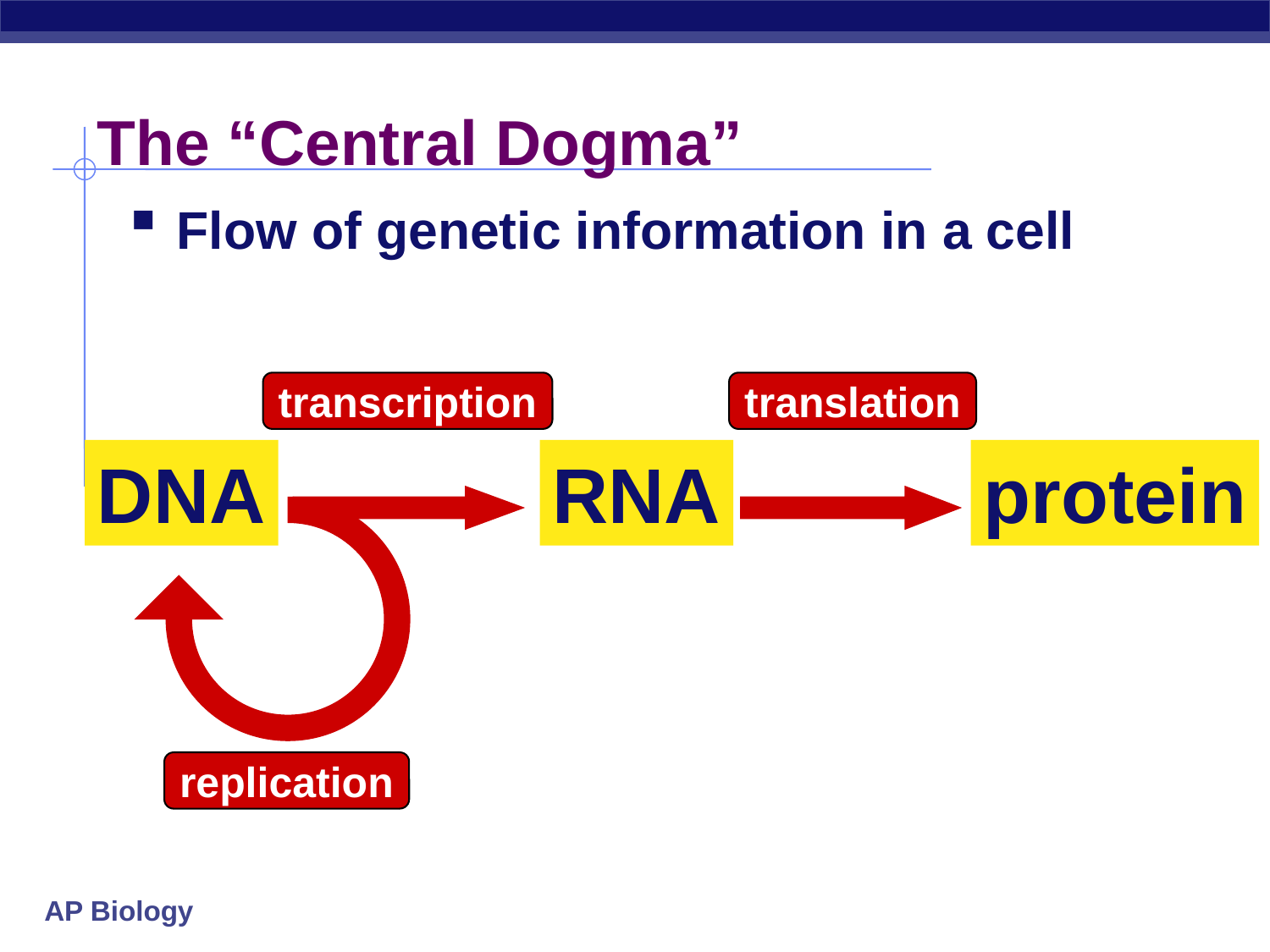

# The “Central Dogma”
Flow of genetic information in a cell
transcription
translation
DNA
RNA
protein

replication